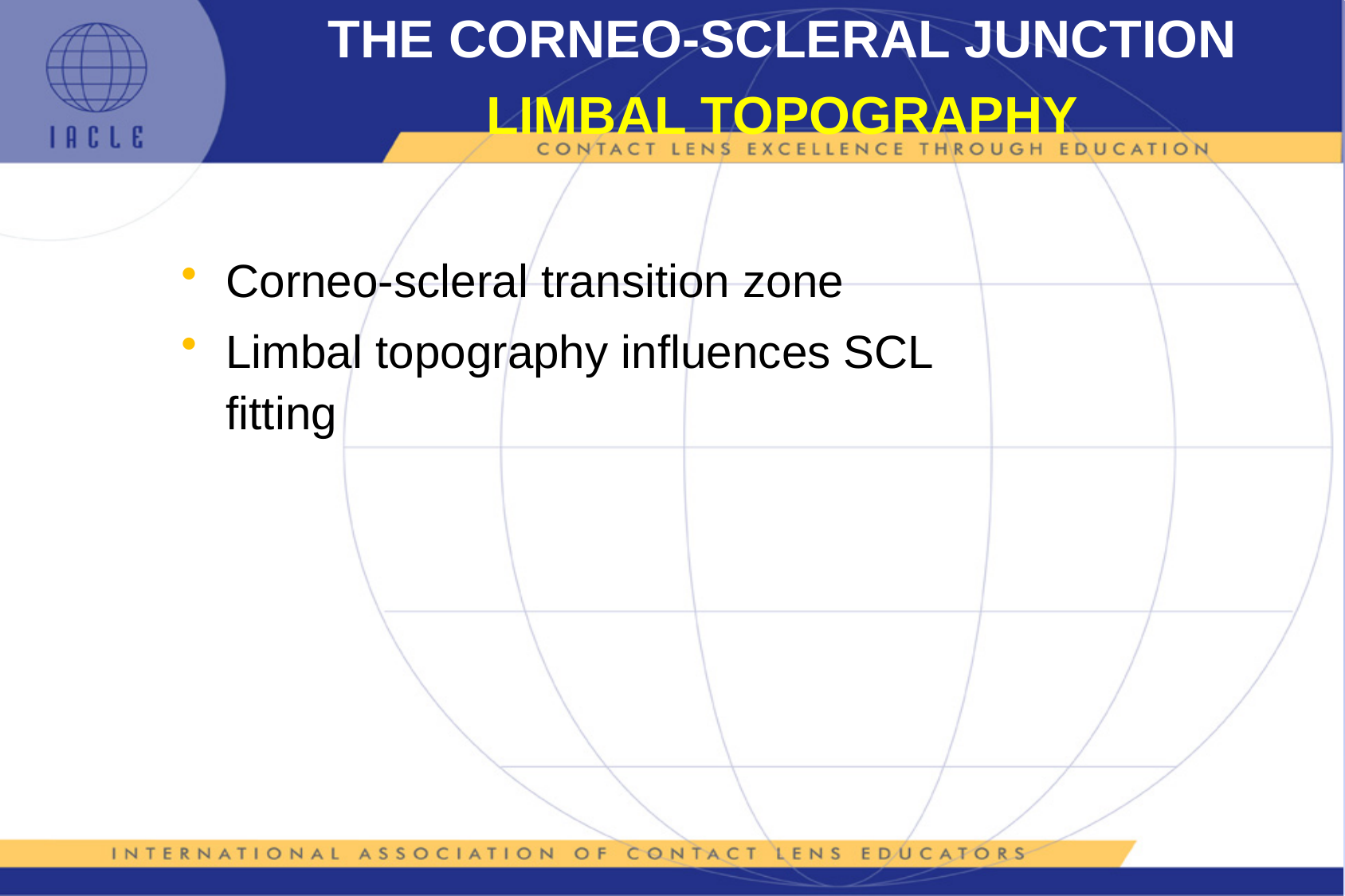

# THE CORNEO-SCLERAL JUNCTION LIMBAL TOPOGRAPHY
Corneo-scleral transition zone
Limbal topography influences SCL fitting